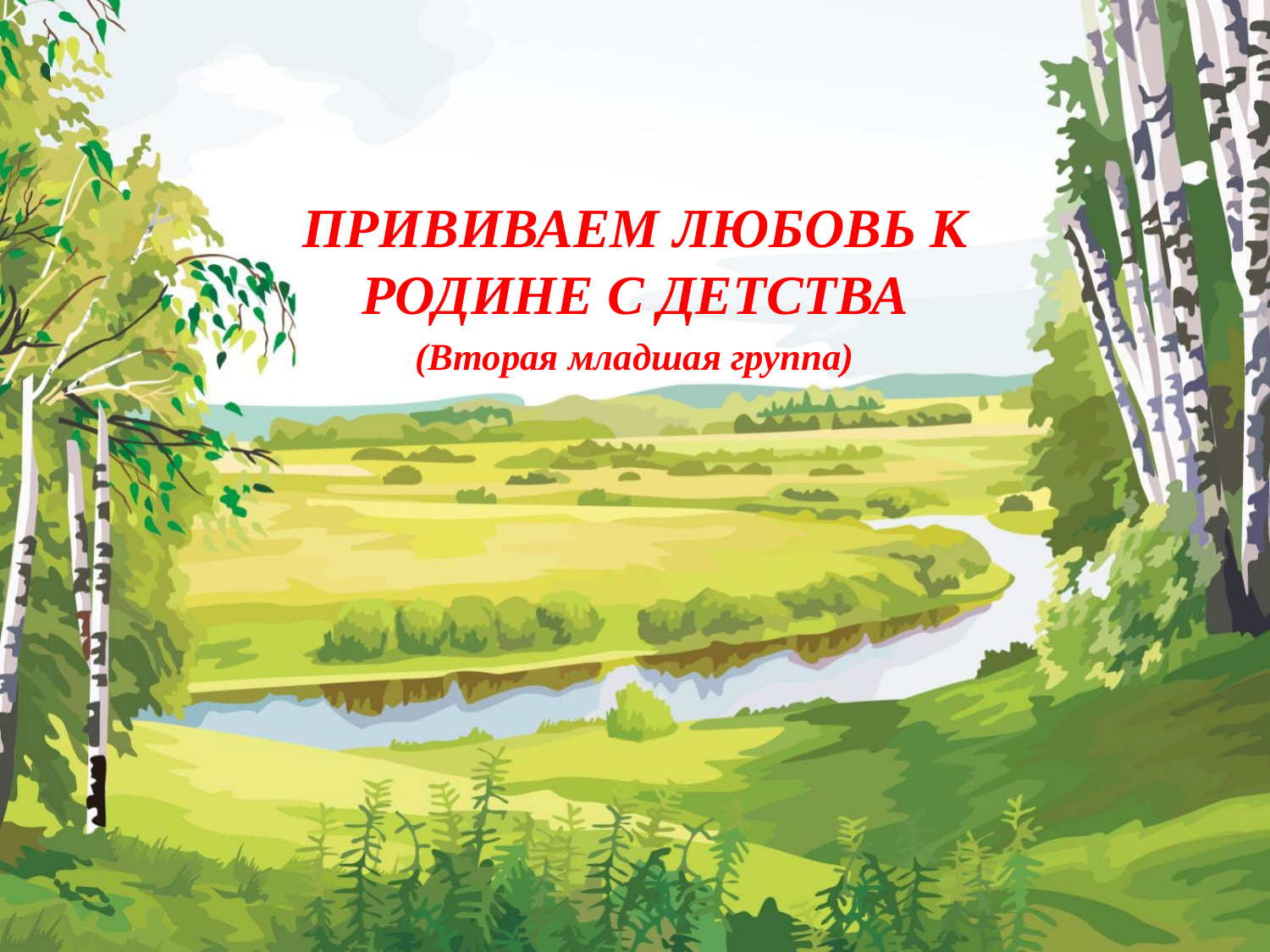

#
ПРИВИВАЕМ ЛЮБОВЬ К РОДИНЕ С ДЕТСТВА
(Вторая младшая группа)